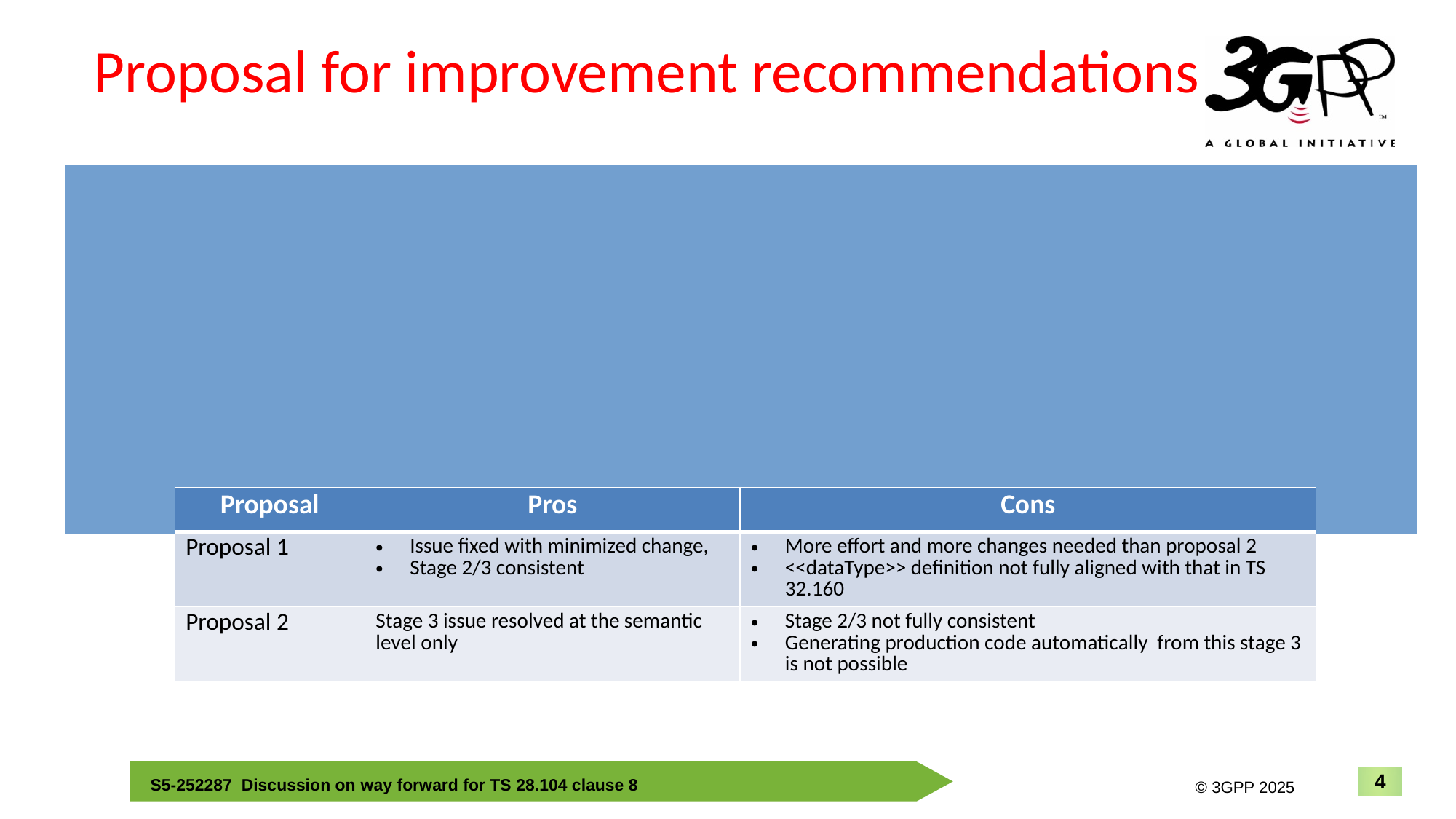

# Proposal for improvement recommendations
Proposal 1: (see slide 5 for details)
Introduce the stage 3 (at least one SS) to clause 8 for Rel19 only (at least to support the new analytics types introduced in Rel19).
Keep Rel17, Rel18 unchanged.
Proposal 2
No Change to stage 2, make the stage 3 as AttributeValuePair and strictly mandate the attribute is from clause 8 as per the analytics type.
| Proposal | Pros | Cons |
| --- | --- | --- |
| Proposal 1 | Issue fixed with minimized change, Stage 2/3 consistent | More effort and more changes needed than proposal 2 <<dataType>> definition not fully aligned with that in TS 32.160 |
| Proposal 2 | Stage 3 issue resolved at the semantic level only | Stage 2/3 not fully consistent Generating production code automatically from this stage 3 is not possible |